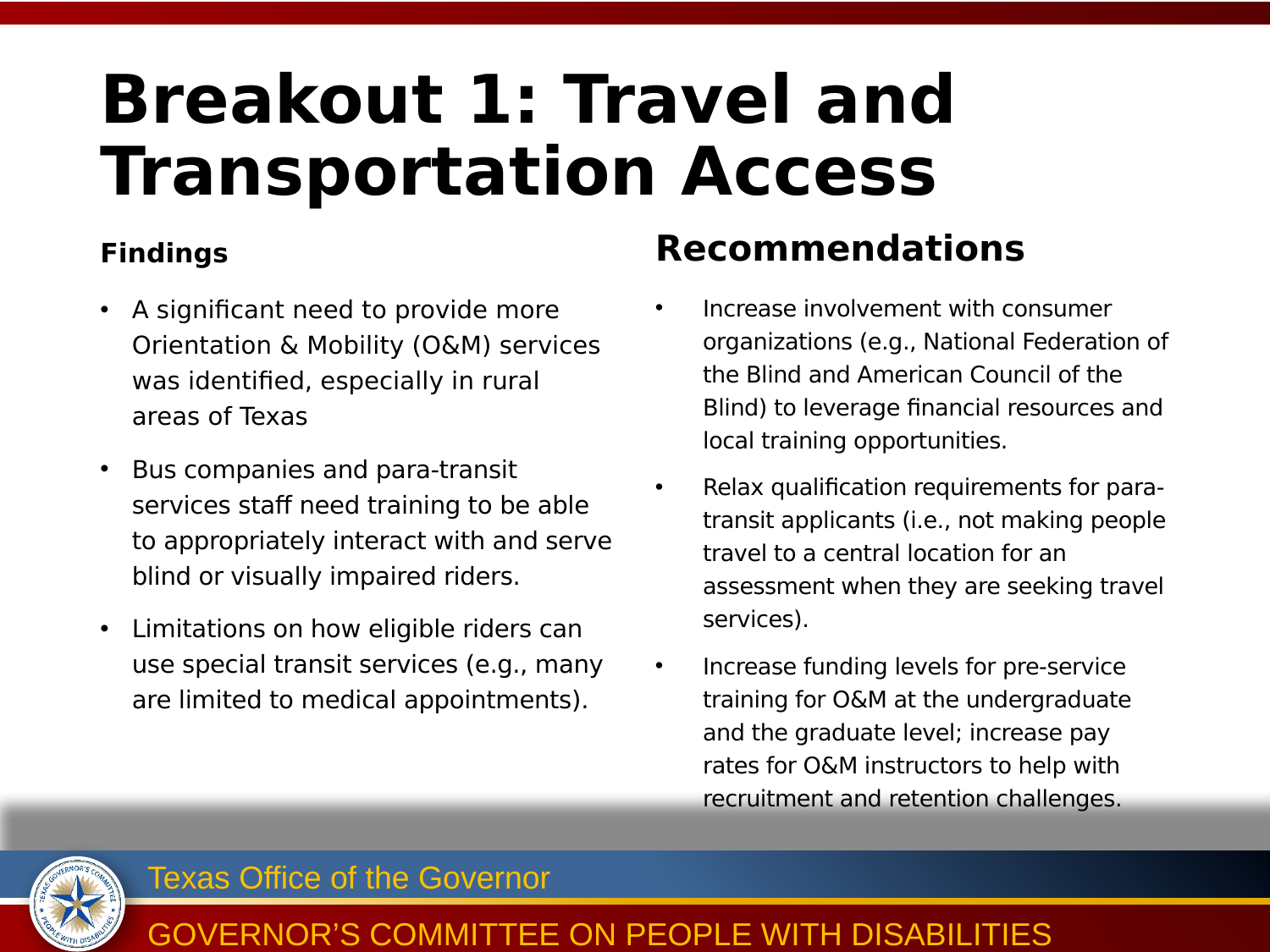

# Breakout 1: Travel and Transportation Access
Recommendations
Findings
A significant need to provide more Orientation & Mobility (O&M) services was identified, especially in rural areas of Texas
Bus companies and para-transit services staff need training to be able to appropriately interact with and serve blind or visually impaired riders.
Limitations on how eligible riders can use special transit services (e.g., many are limited to medical appointments).
Increase involvement with consumer organizations (e.g., National Federation of the Blind and American Council of the Blind) to leverage financial resources and local training opportunities.
Relax qualification requirements for para-transit applicants (i.e., not making people travel to a central location for an assessment when they are seeking travel services).
Increase funding levels for pre-service training for O&M at the undergraduate and the graduate level; increase pay rates for O&M instructors to help with recruitment and retention challenges.